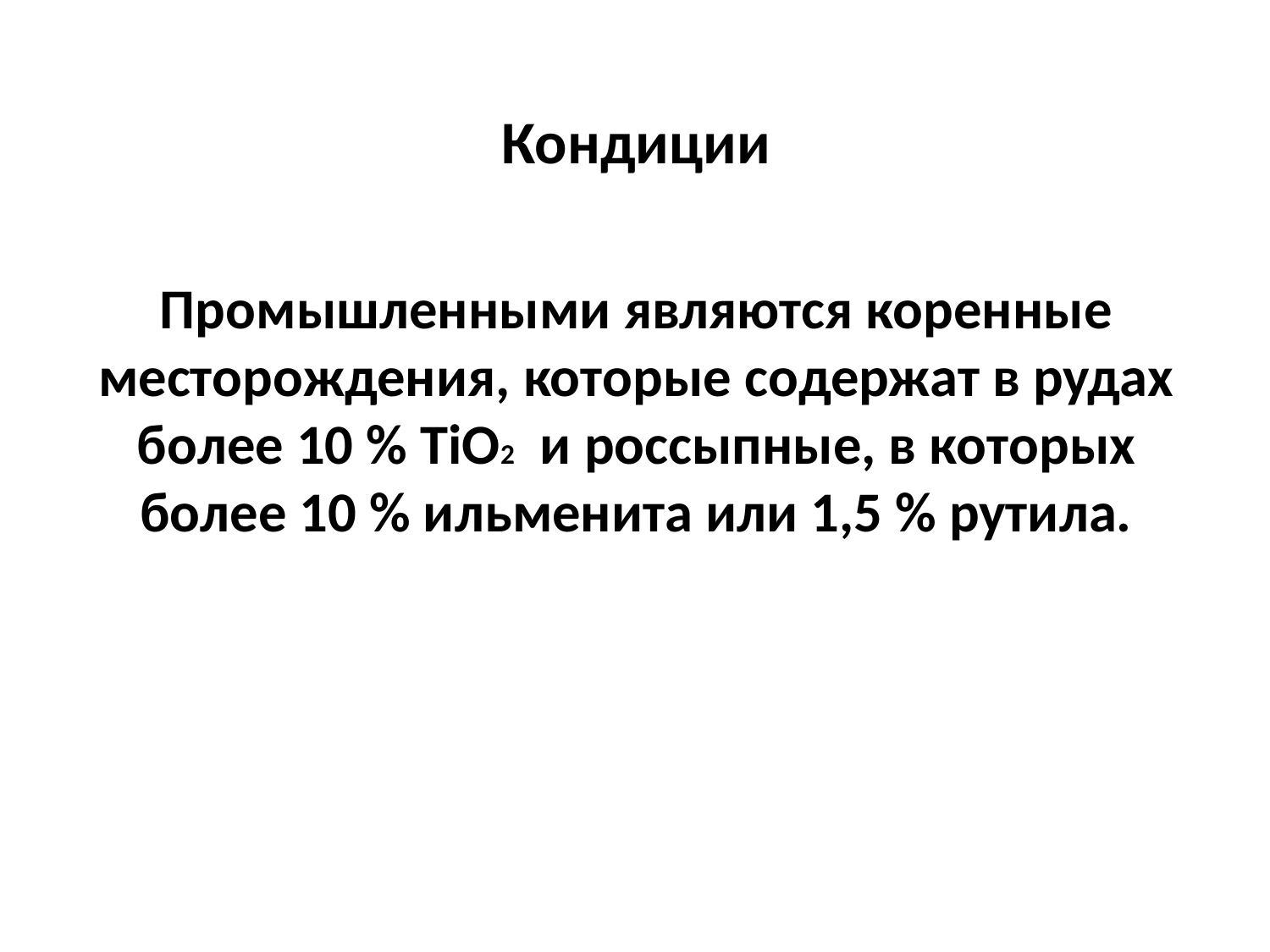

# Кондиции
Промышленными являются коренные месторождения, которые содержат в рудах более 10 % TiO2  и россыпные, в которых более 10 % ильменита или 1,5 % рутила.